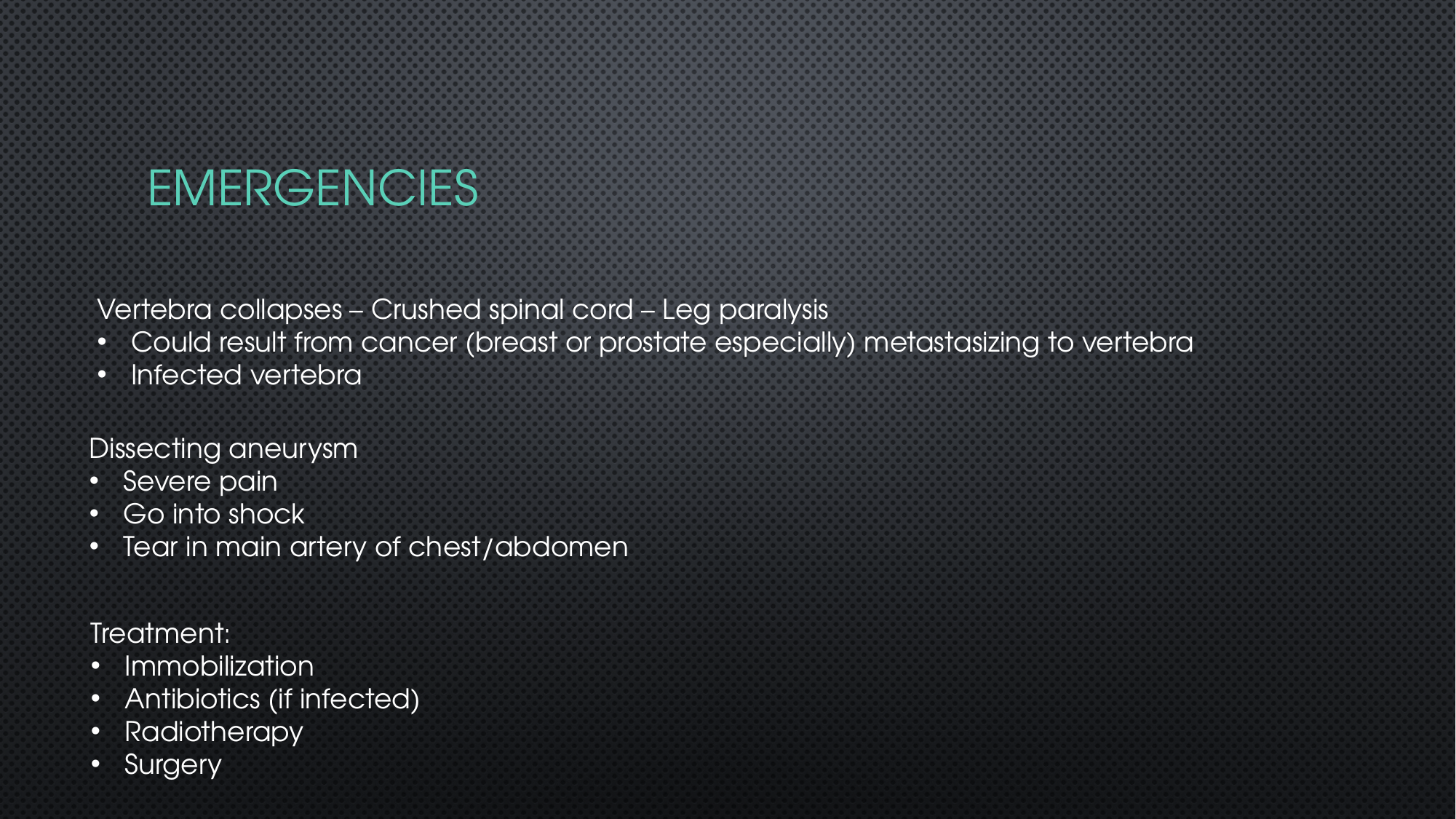

# Emergencies
Vertebra collapses – Crushed spinal cord – Leg paralysis
Could result from cancer (breast or prostate especially) metastasizing to vertebra
Infected vertebra
Dissecting aneurysm
Severe pain
Go into shock
Tear in main artery of chest/abdomen

Treatment:
Immobilization
Antibiotics (if infected)
Radiotherapy
Surgery